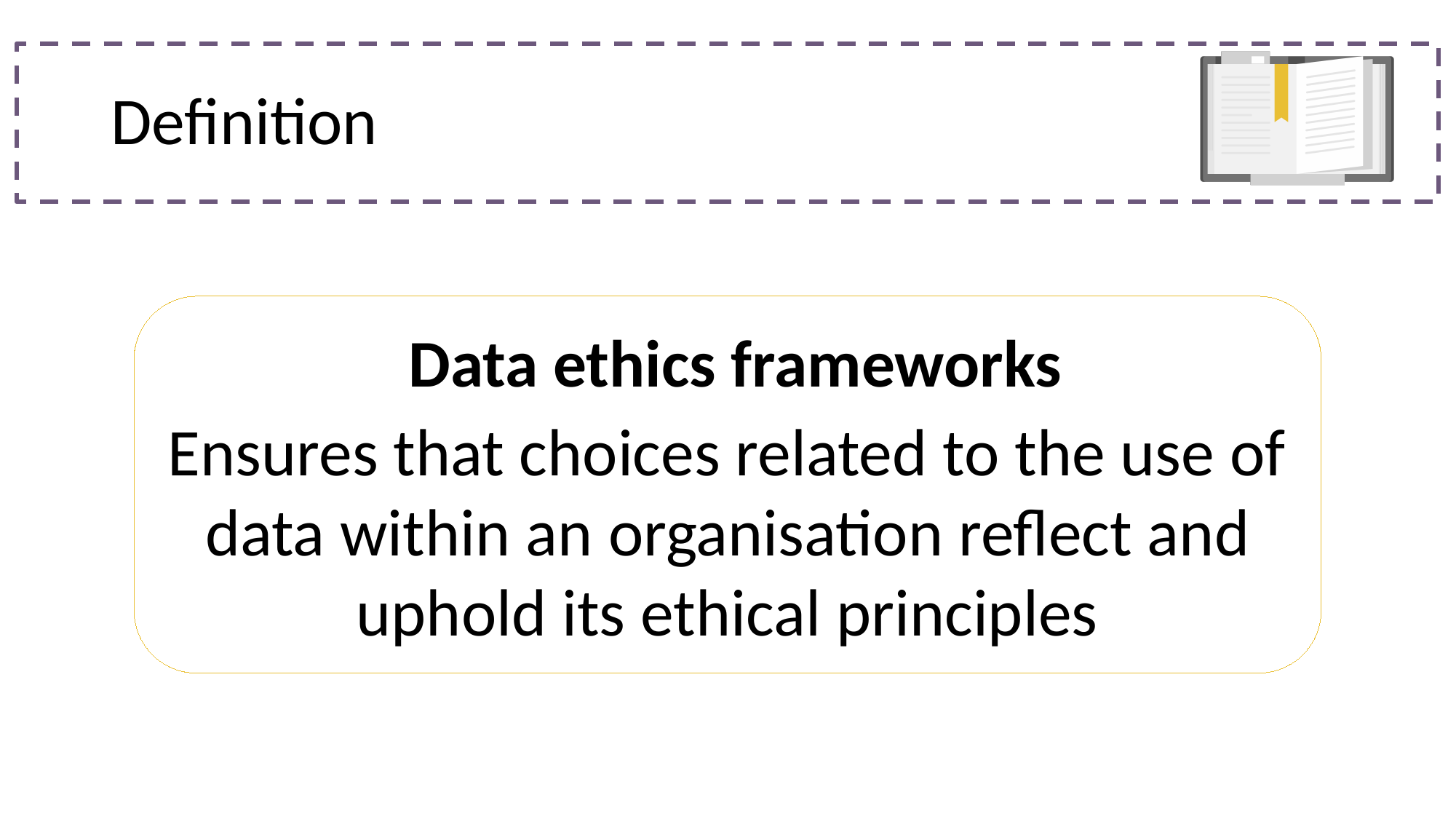

# Definition
 Data ethics frameworks
Ensures that choices related to the use of data within an organisation reflect and uphold its ethical principles